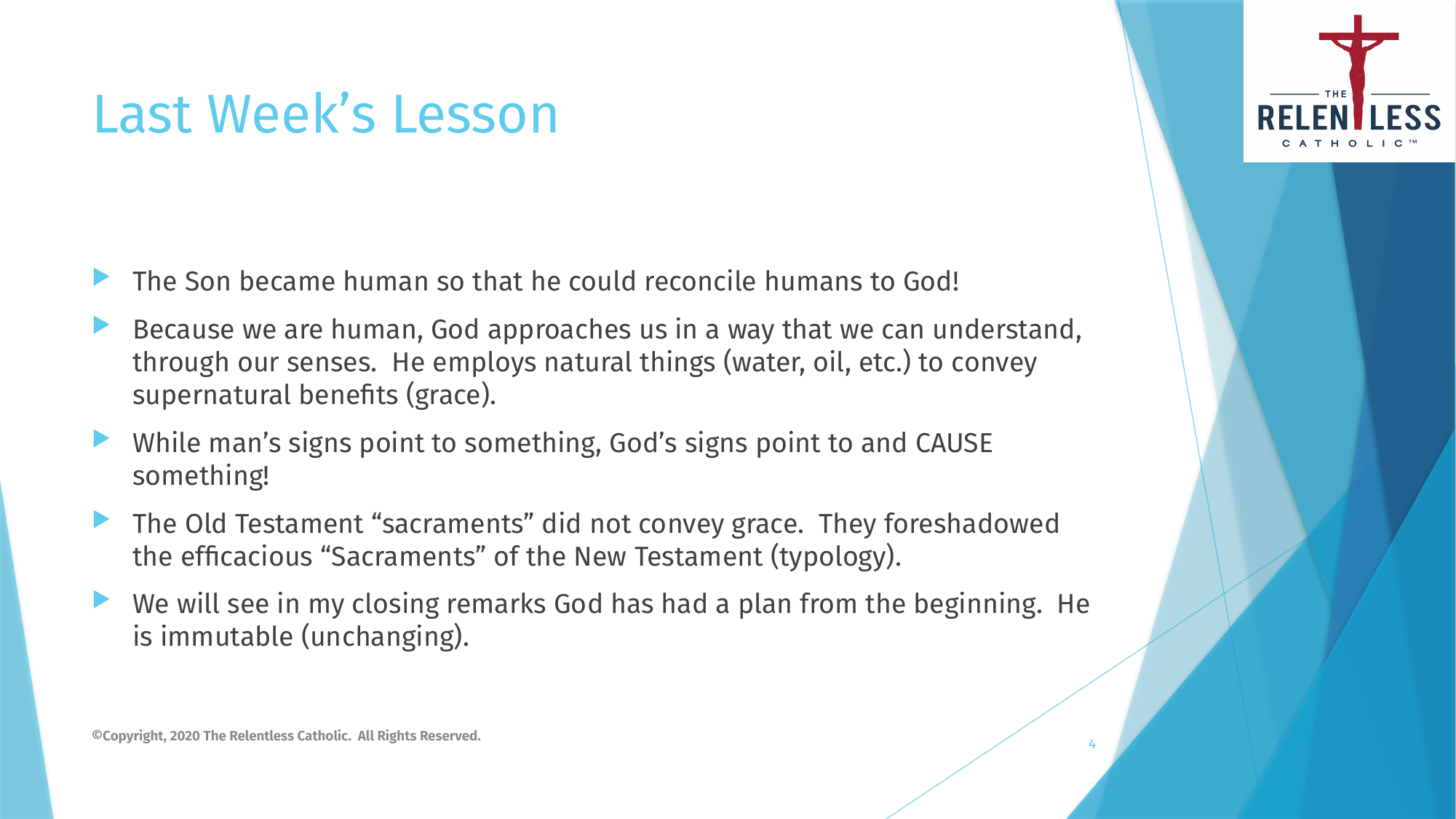

# Last Week’s Lesson
The Son became human so that he could reconcile humans to God!
Because we are human, God approaches us in a way that we can understand, through our senses.  He employs natural things (water, oil, etc.) to convey supernatural benefits (grace).
While man’s signs point to something, God’s signs point to and CAUSE something!
The Old Testament “sacraments” did not convey grace.  They foreshadowed the efficacious “Sacraments” of the New Testament (typology).
We will see in my closing remarks God has had a plan from the beginning.  He is immutable (unchanging).

©Copyright, 2020 The Relentless Catholic.  All Rights Reserved.

4